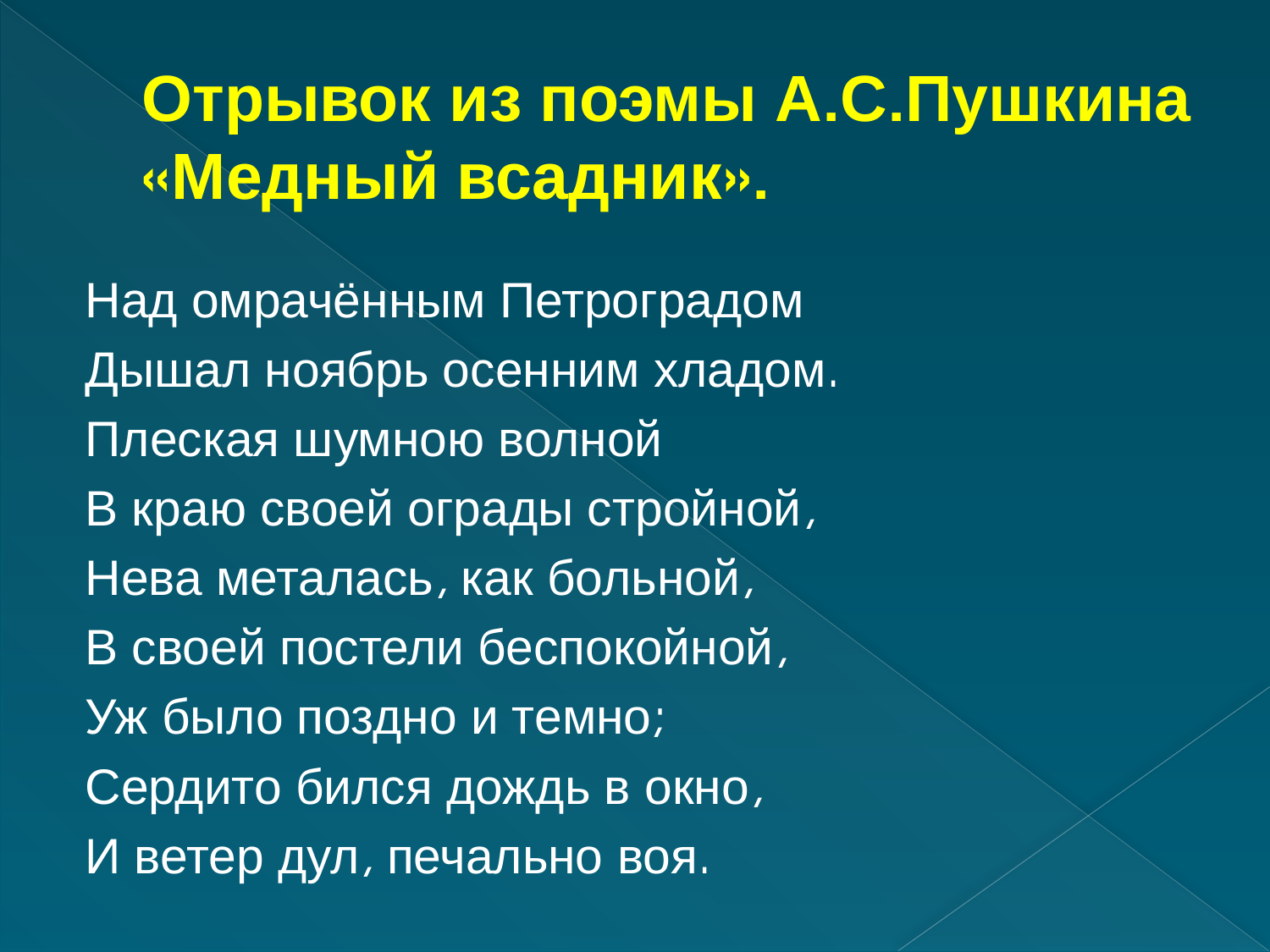

# Отрывок из поэмы А.С.Пушкина «Медный всадник».
Над омрачённым Петроградом
Дышал ноябрь осенним хладом.
Плеская шумною волной
В краю своей ограды стройной,
Нева металась, как больной,
В своей постели беспокойной,
Уж было поздно и темно;
Сердито бился дождь в окно,
И ветер дул, печально воя.